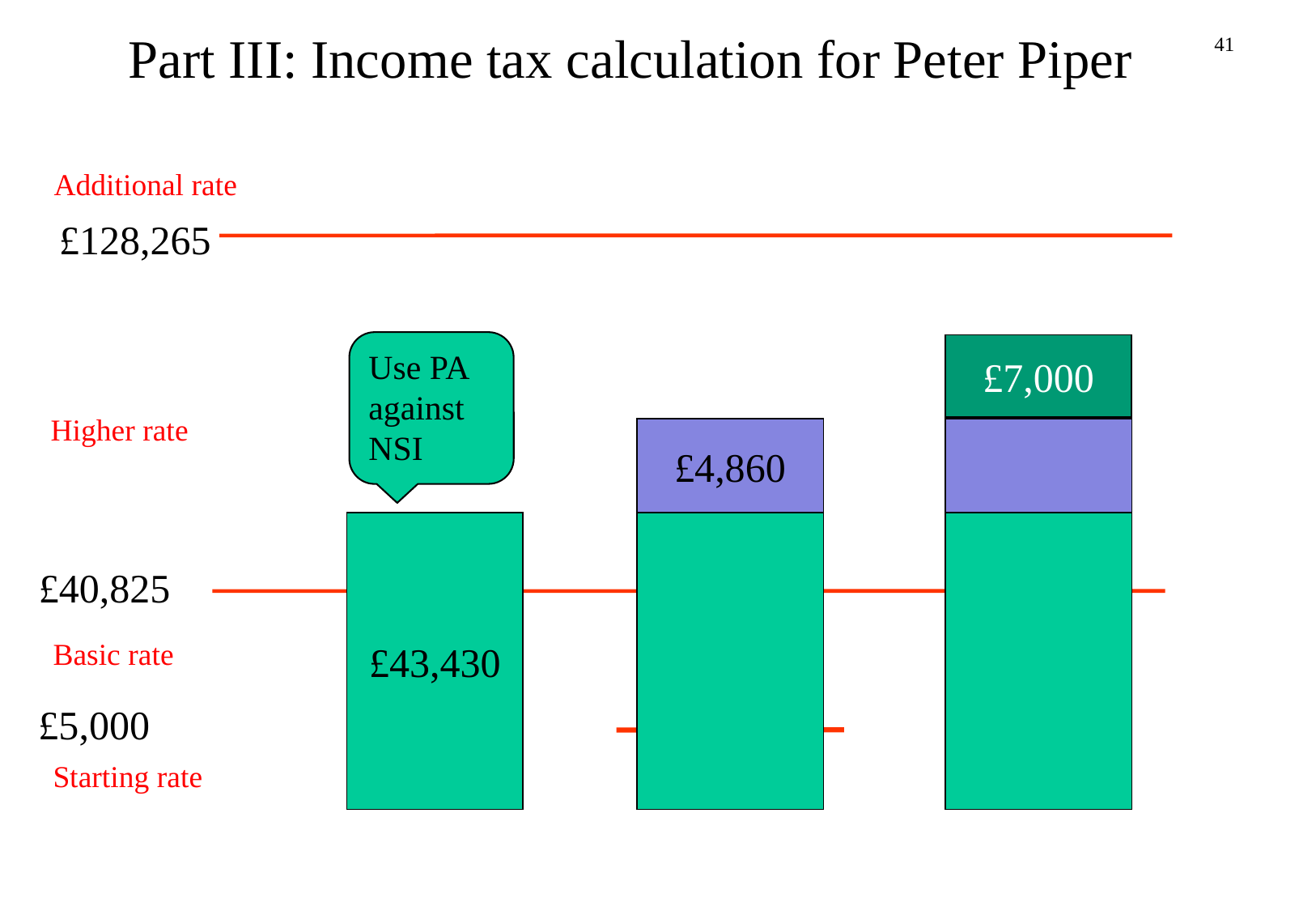

Part III: Income tax calculation for Peter Piper
Additional rate
£128,265
40%
40%

10%

Use PA against NSI
£7,000
Higher rate
£4,860

20%
£43,430

£40,825

20%
Basic rate

£5,000
10%

Starting rate

Non savings
Savings